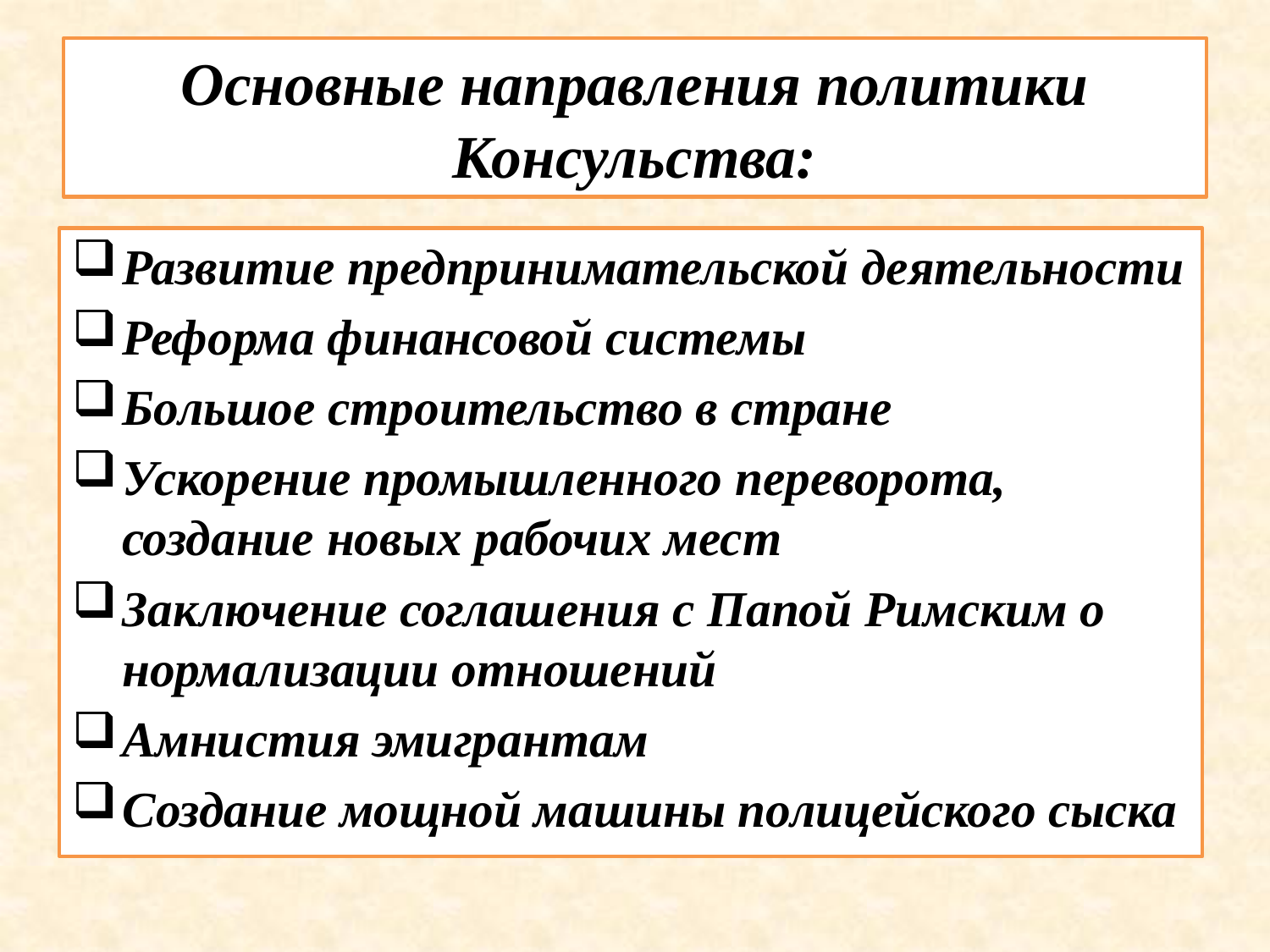

# Основные направления политики Консульства:
Развитие предпринимательской деятельности
Реформа финансовой системы
Большое строительство в стране
Ускорение промышленного переворота, создание новых рабочих мест
Заключение соглашения с Папой Римским о нормализации отношений
Амнистия эмигрантам
Создание мощной машины полицейского сыска